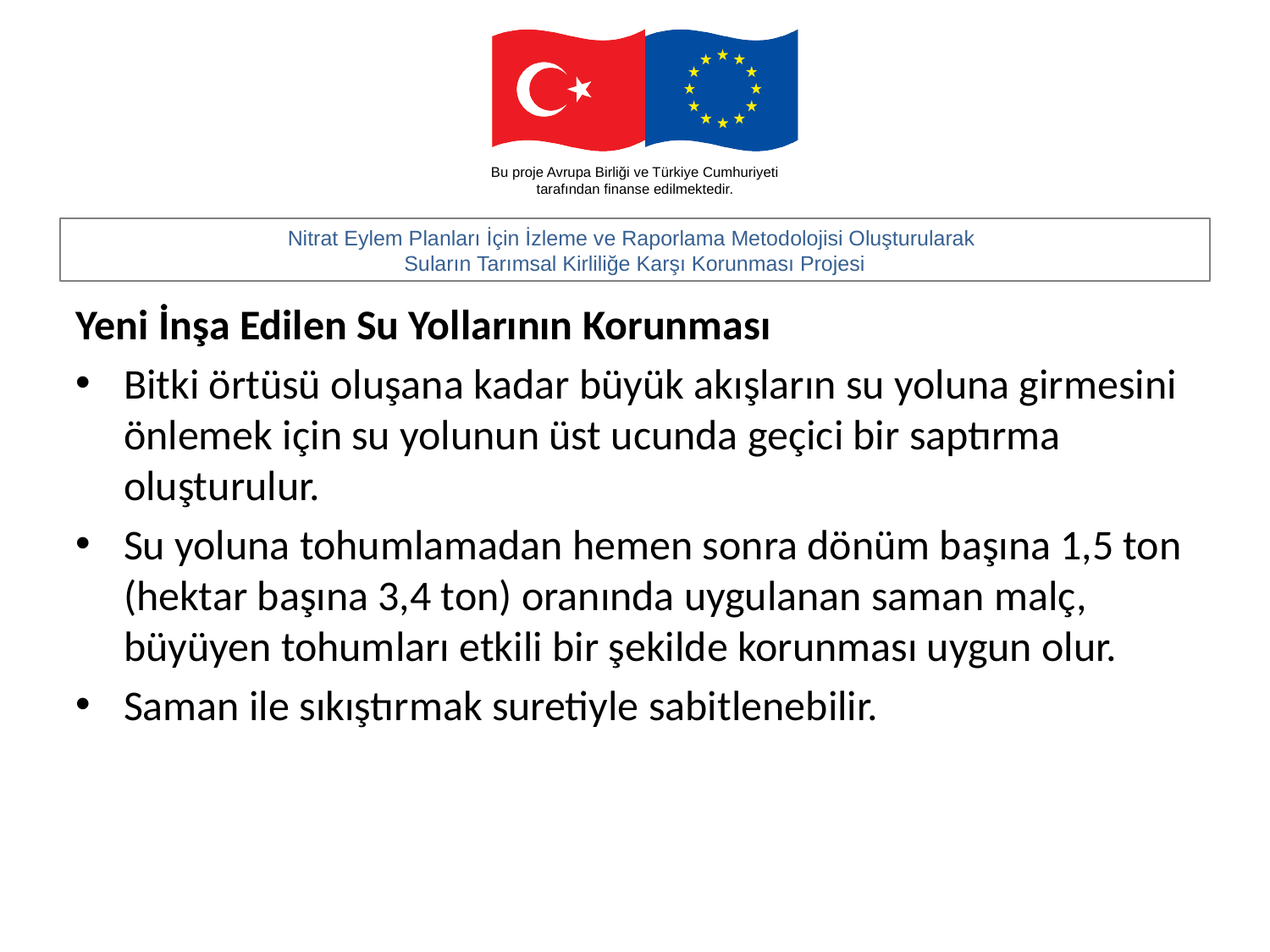

#
Yeni İnşa Edilen Su Yollarının Korunması
Bitki örtüsü oluşana kadar büyük akışların su yoluna girmesini önlemek için su yolunun üst ucunda geçici bir saptırma oluşturulur.
Su yoluna tohumlamadan hemen sonra dönüm başına 1,5 ton (hektar başına 3,4 ton) oranında uygulanan saman malç, büyüyen tohumları etkili bir şekilde korunması uygun olur.
Saman ile sıkıştırmak suretiyle sabitlenebilir.